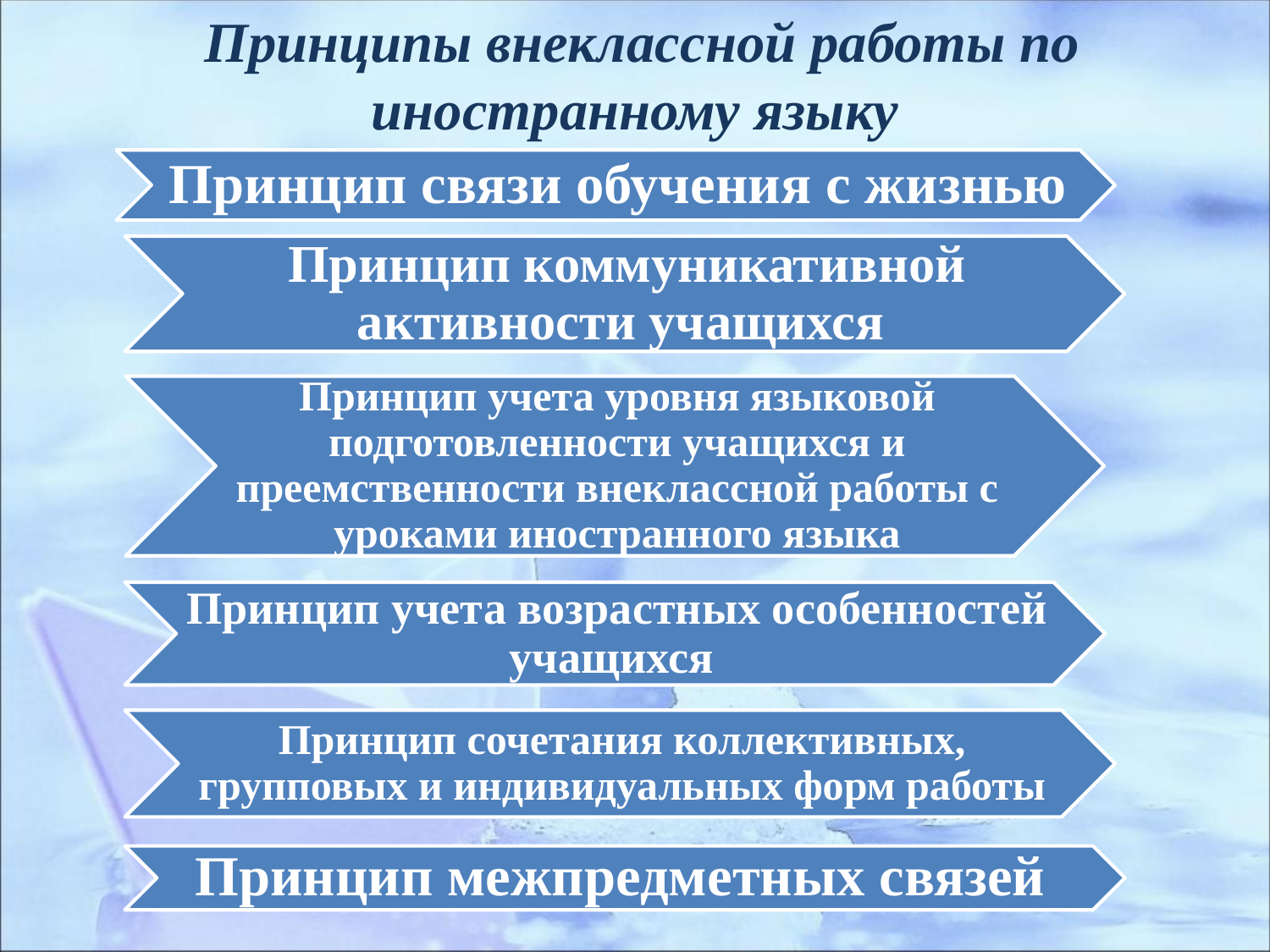

Принципы внеклассной работы по иностранному языку
Принцип связи обучения с жизнью
Принцип коммуникативной активности учащихся
Принцип учета уровня языковой подготовленности учащихся и преемственности внеклассной работы с уроками иностранного языка
Принцип учета возрастных особенностей учащихся
Принцип сочетания коллективных, групповых и индивидуальных форм работы
Принцип межпредметных связей